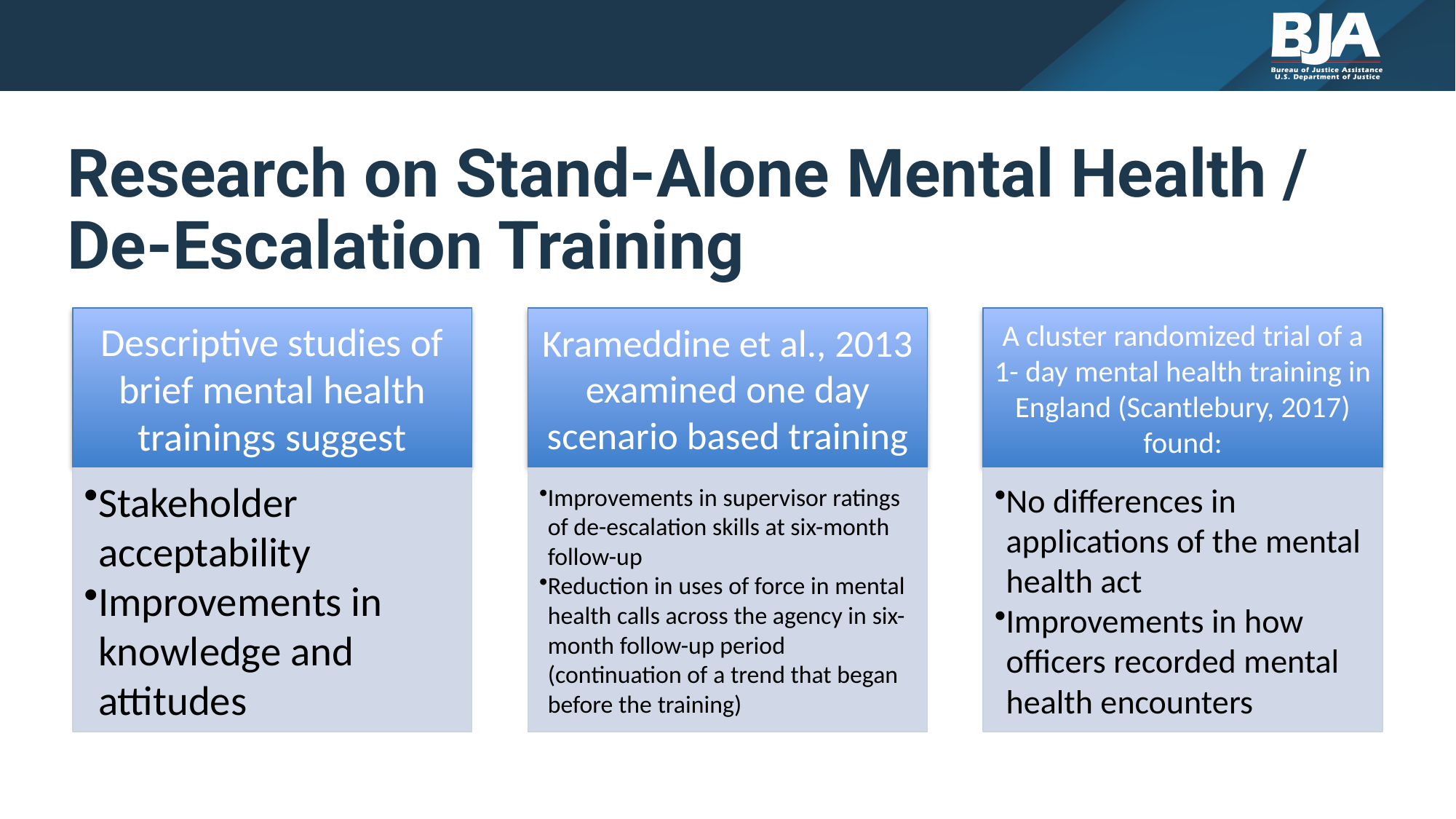

# Research on Stand-Alone Mental Health / De-Escalation Training
Descriptive studies of brief mental health trainings suggest
Stakeholder acceptability
Improvements in knowledge and attitudes
Krameddine et al., 2013 examined one day scenario based training
Improvements in supervisor ratings of de-escalation skills at six-month follow-up
Reduction in uses of force in mental health calls across the agency in six-month follow-up period (continuation of a trend that began before the training)
A cluster randomized trial of a 1- day mental health training in England (Scantlebury, 2017) found:
No differences in applications of the mental health act
Improvements in how officers recorded mental health encounters